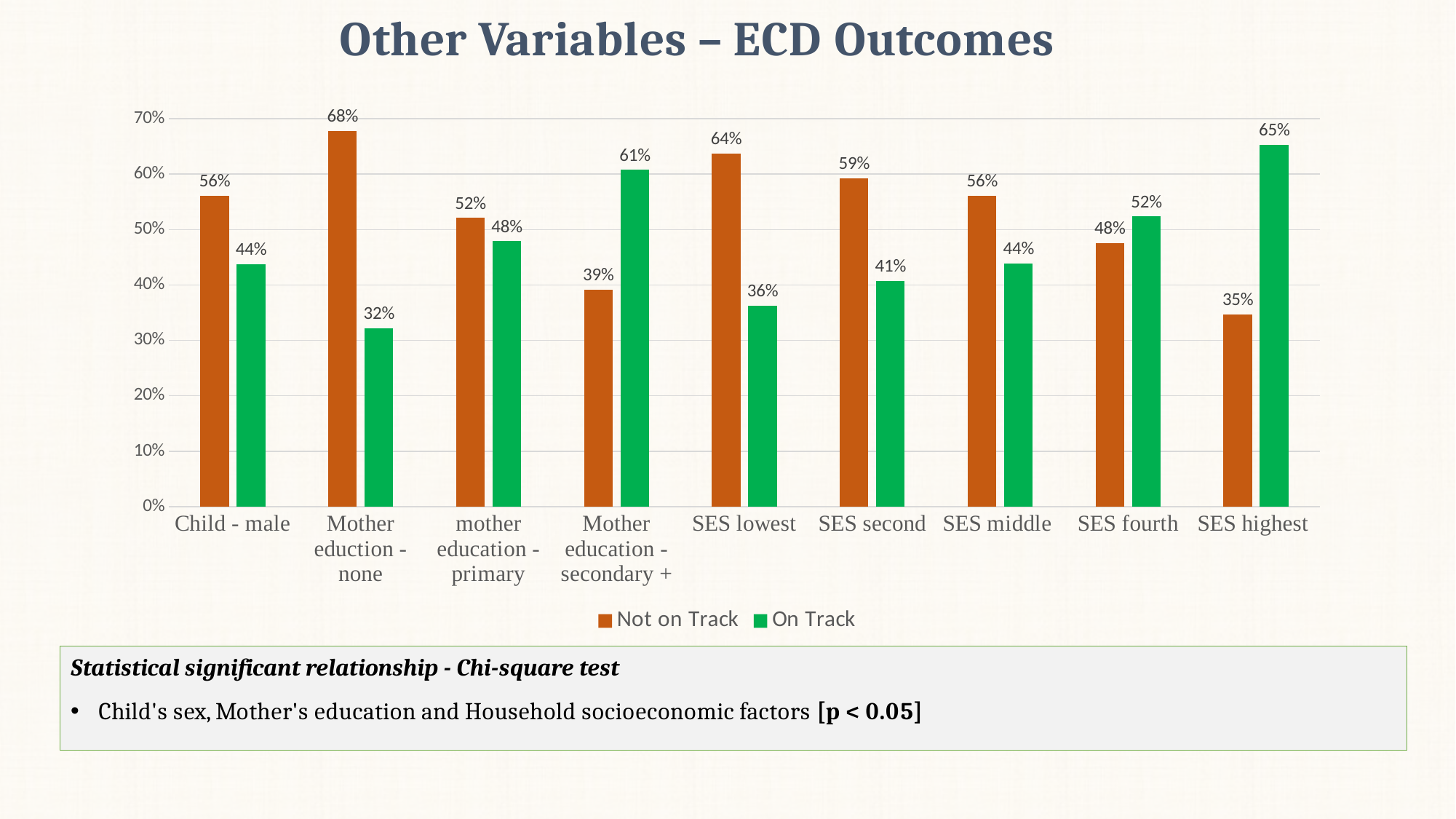

# Other Variables – ECD Outcomes

### Chart

| Category | Not on Track | On Track |
|---|---|---|
| Child - male | 0.561 | 0.438 |
| Mother eduction - none | 0.678 | 0.322 |
| mother education - primary | 0.521 | 0.479 |
| Mother education - secondary + | 0.392 | 0.608 |
| SES lowest | 0.637 | 0.363 |
| SES second | 0.593 | 0.407 |
| SES middle  | 0.561 | 0.439 |
| SES fourth | 0.476 | 0.524 |
| SES highest  | 0.347 | 0.653 |
Statistical significant relationship - Chi-square test
Child's sex, Mother's education and Household socioeconomic factors [p < 0.05]